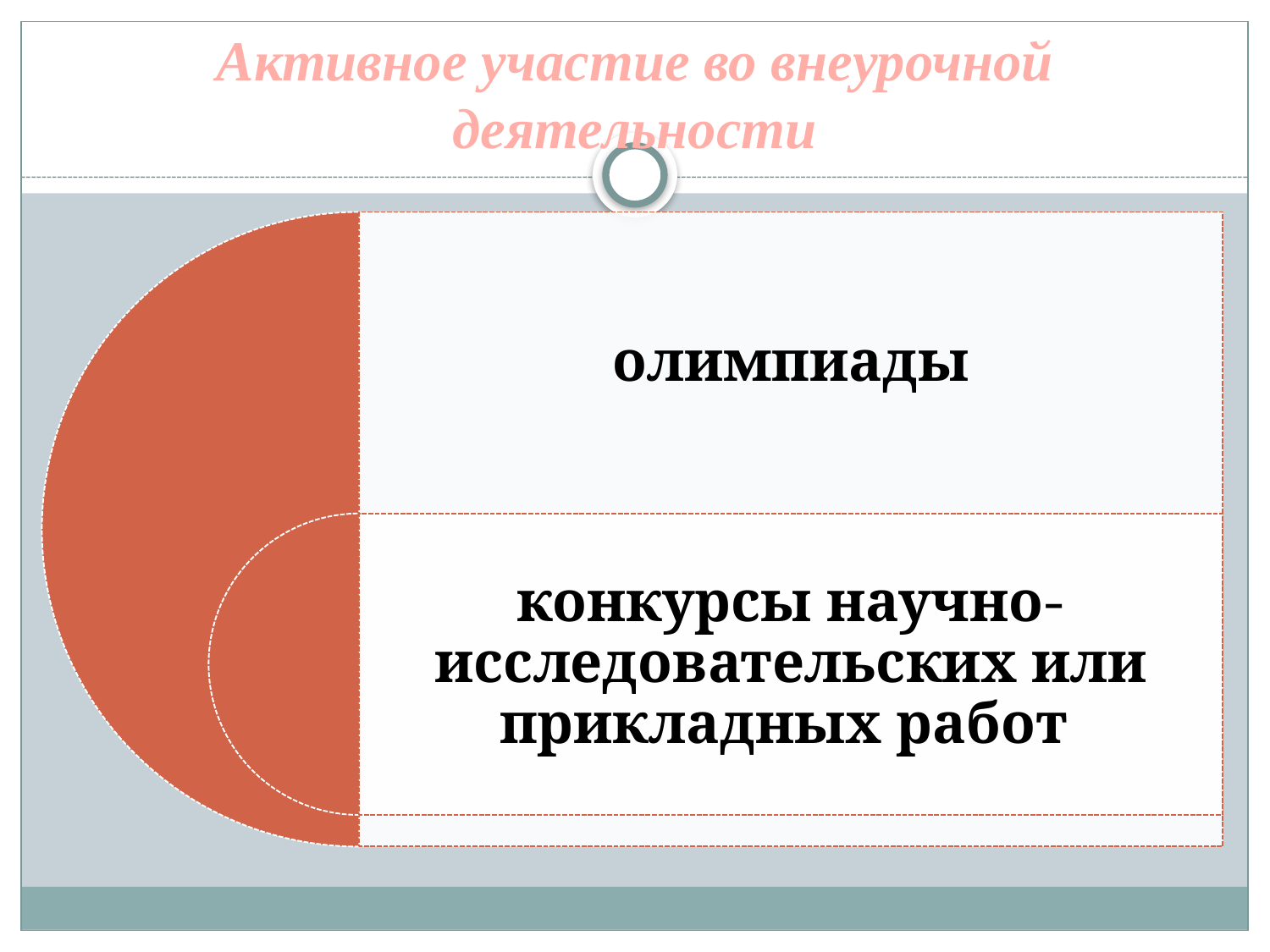

# Активное участие во внеурочной деятельности
олимпиады
конкурсы научно-исследовательских или прикладных работ